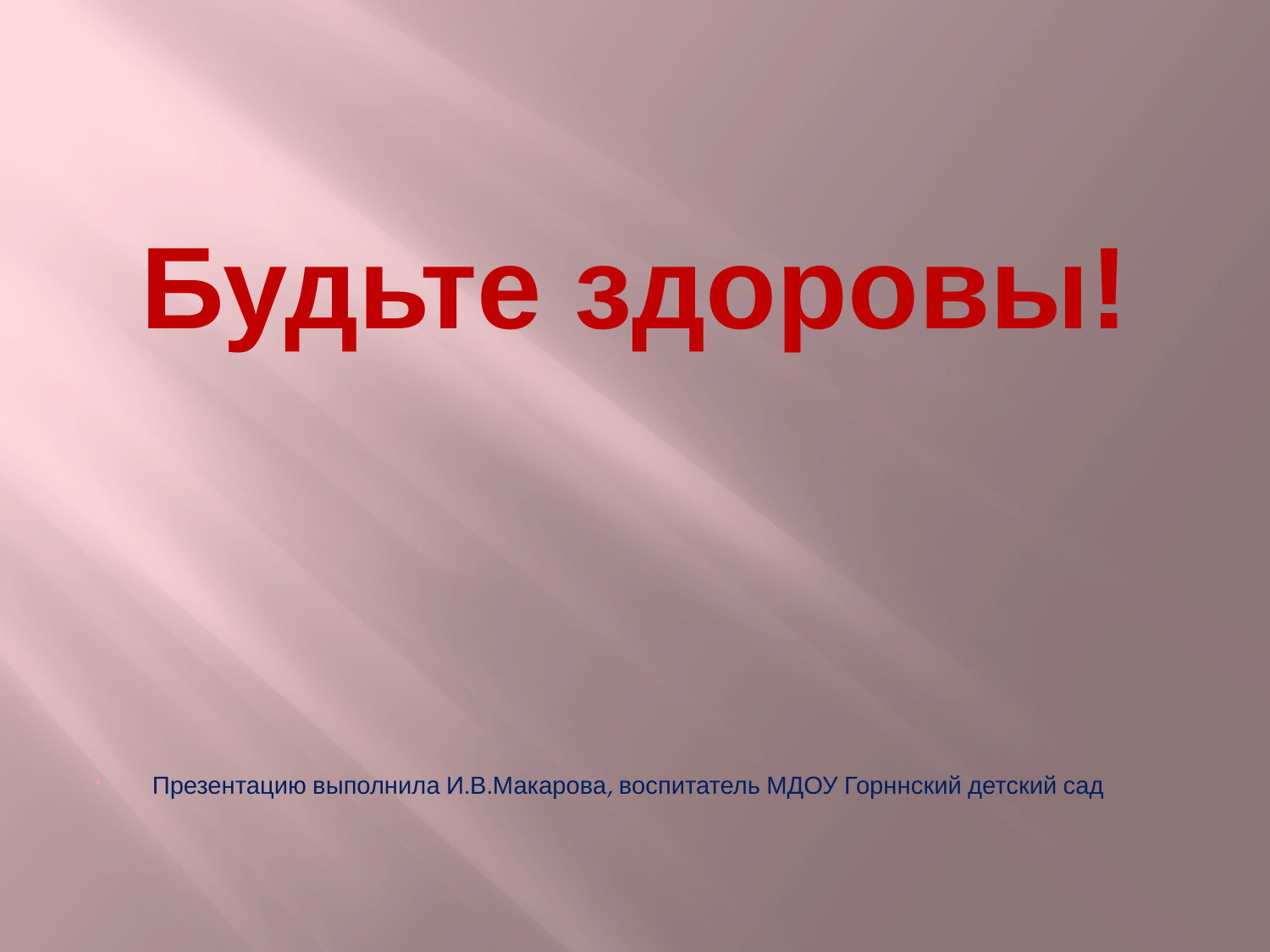

# Будьте здоровы!
Презентацию выполнила И.В.Макарова, воспитатель МДОУ Горннский детский сад